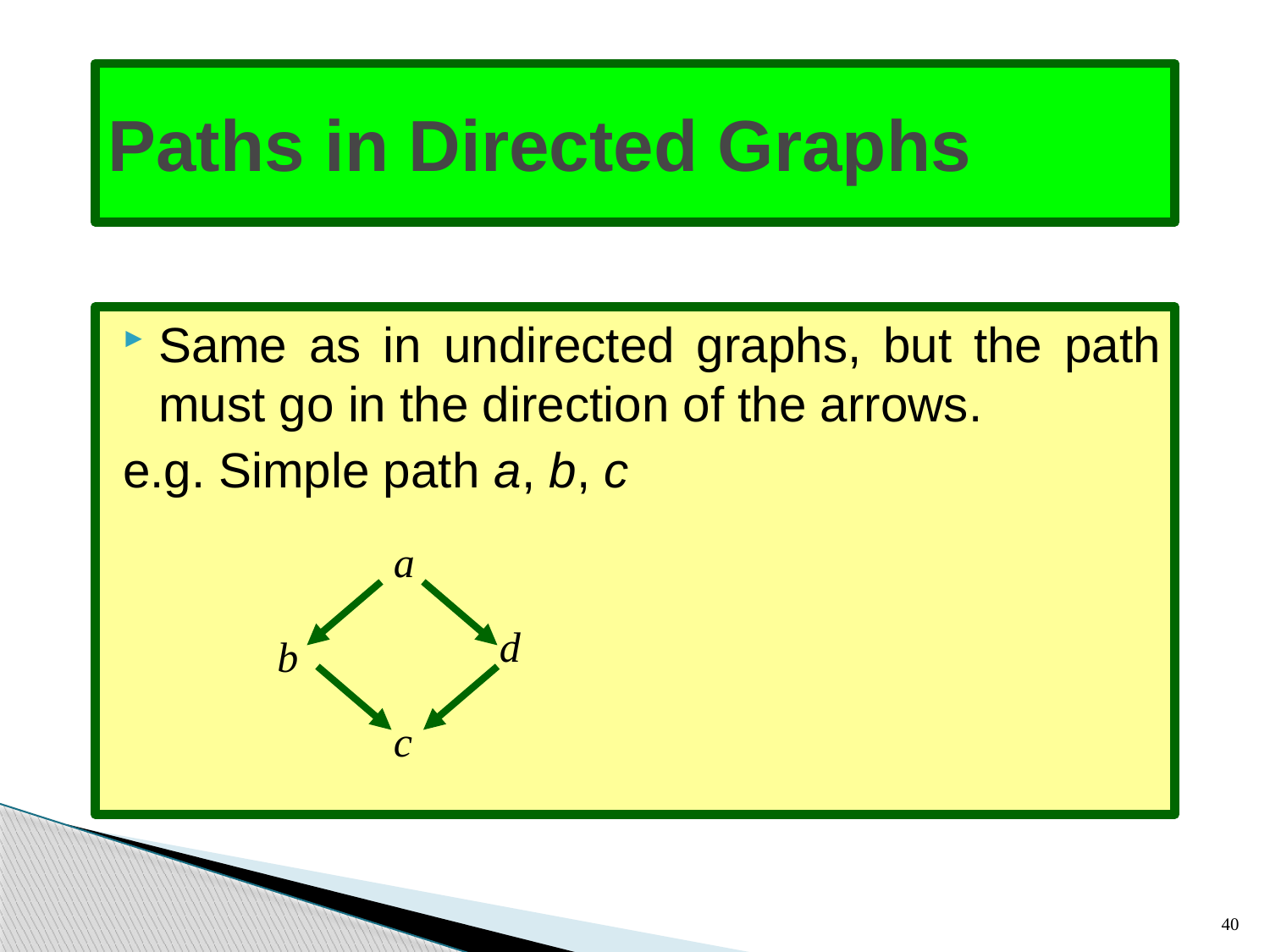

# Paths in Directed Graphs
Same as in undirected graphs, but the path must go in the direction of the arrows.
e.g. Simple path a, b, c

a

d
b

c
40